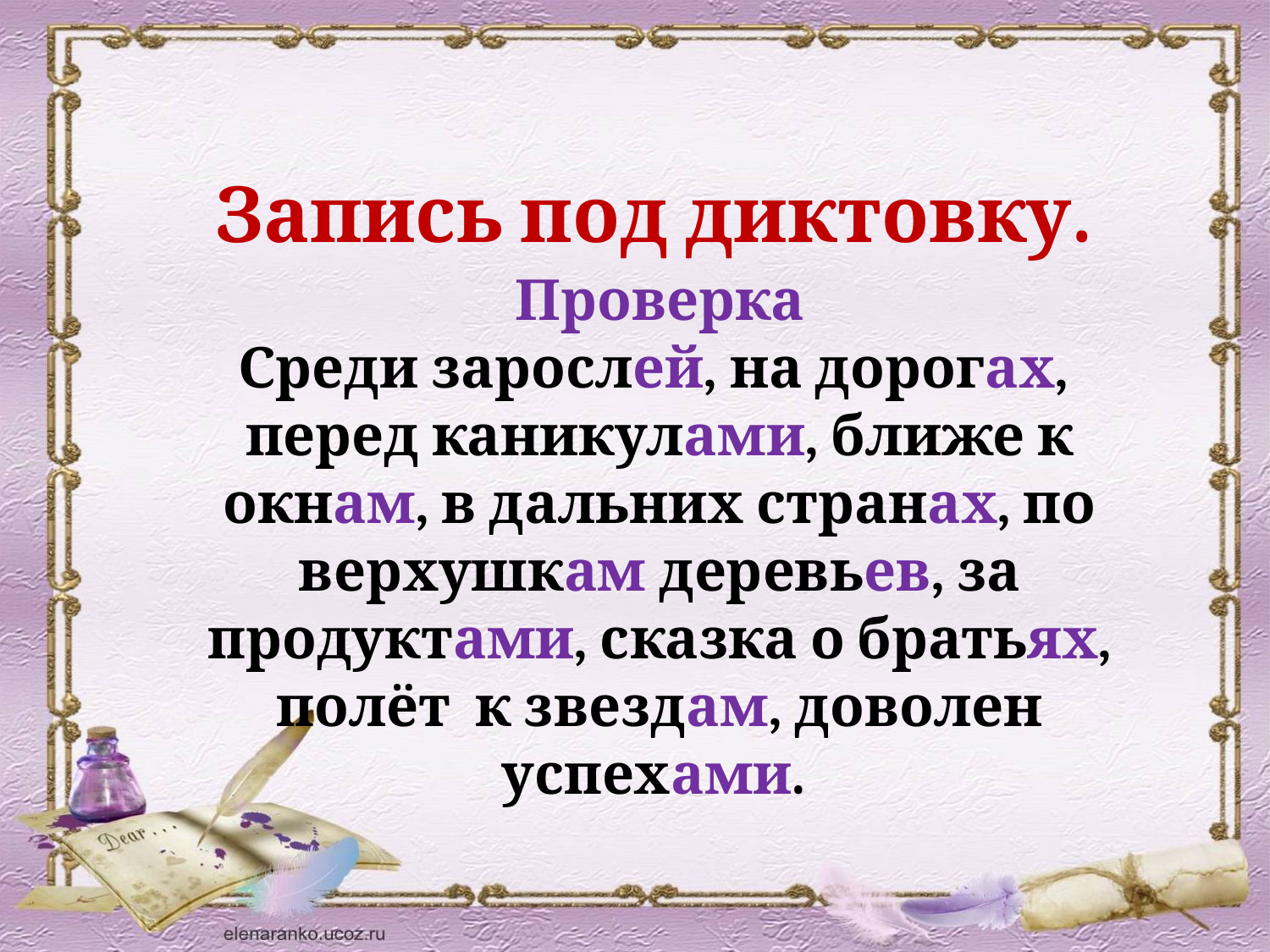

Запись под диктовку.

 Проверка
Среди зарослей, на дорогах,
перед каникулами, ближе к окнам, в дальних странах, по верхушкам деревьев, за продуктами, сказка о братьях, полёт  к звездам, доволен успехами.